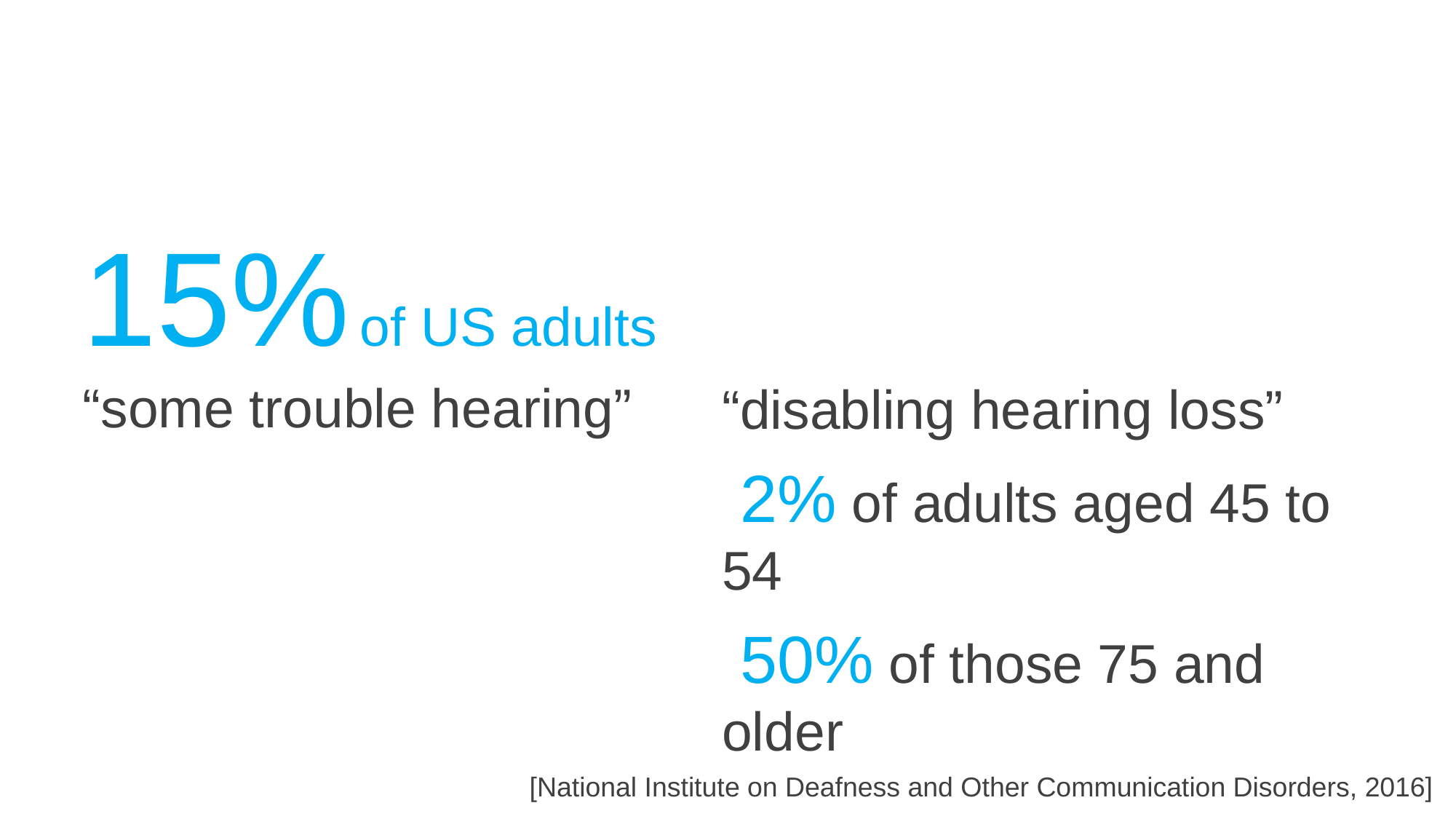

background
15% of US adults
“some trouble hearing”
“disabling hearing loss”
 2% of adults aged 45 to 54
 50% of those 75 and older
[National Institute on Deafness and Other Communication Disorders, 2016]